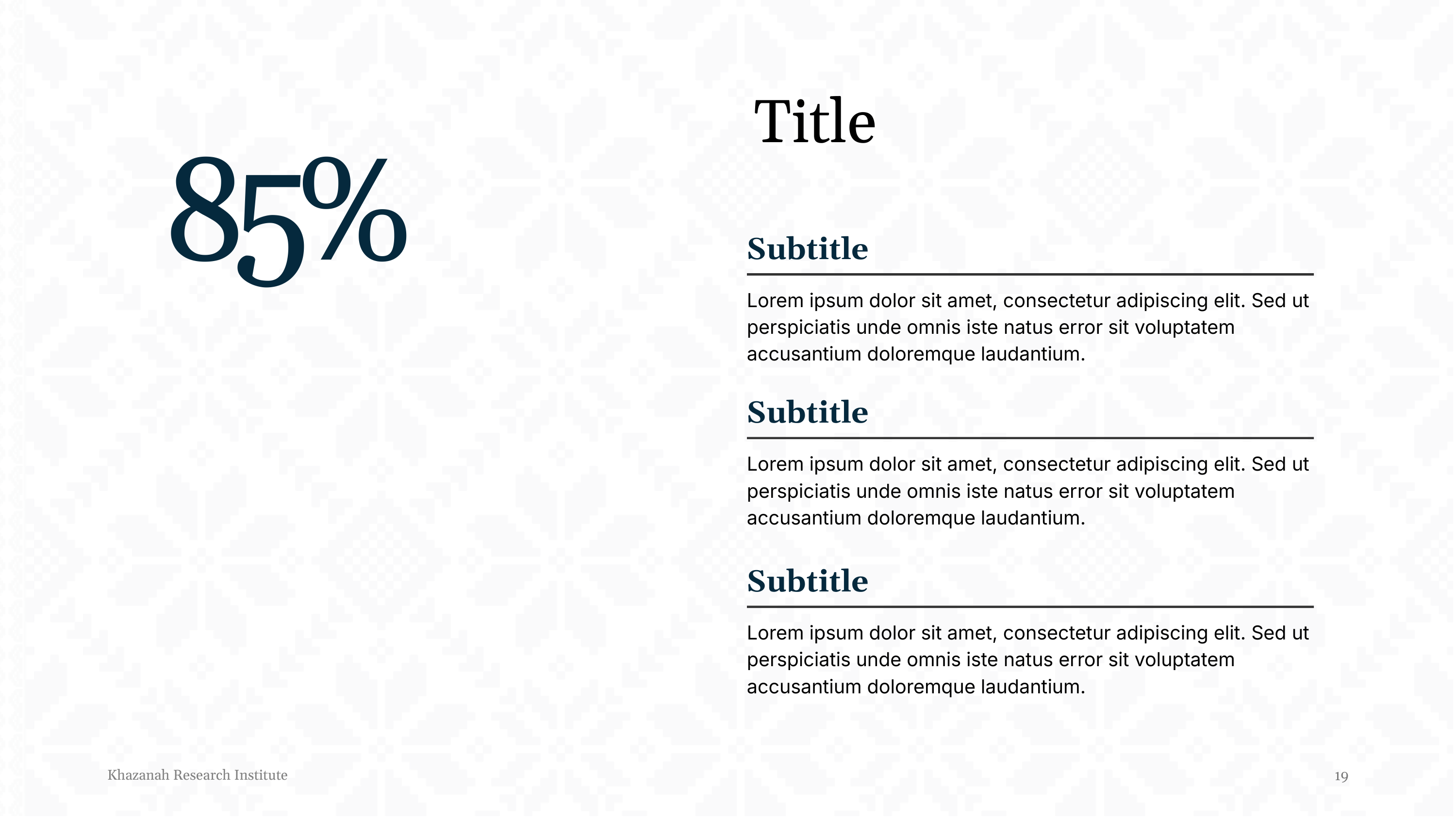

85%
# Title
Subtitle

Lorem ipsum dolor sit amet, consectetur adipiscing elit. Sed ut perspiciatis unde omnis iste natus error sit voluptatem accusantium doloremque laudantium.
Subtitle

Lorem ipsum dolor sit amet, consectetur adipiscing elit. Sed ut perspiciatis unde omnis iste natus error sit voluptatem accusantium doloremque laudantium.
Subtitle

Lorem ipsum dolor sit amet, consectetur adipiscing elit. Sed ut perspiciatis unde omnis iste natus error sit voluptatem accusantium doloremque laudantium.
19